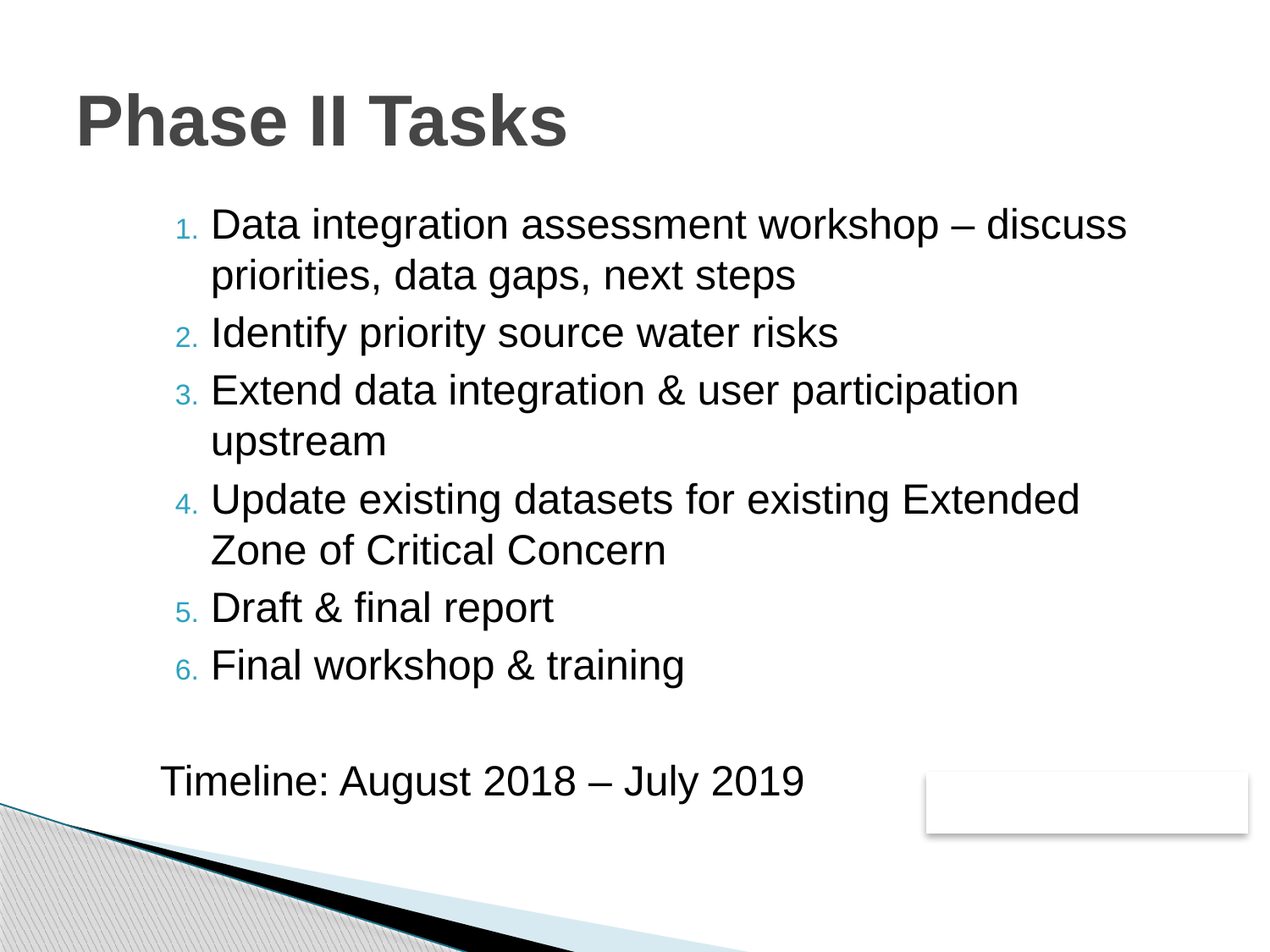

# Phase II Tasks
Data integration assessment workshop – discuss priorities, data gaps, next steps
Identify priority source water risks
Extend data integration & user participation upstream
Update existing datasets for existing Extended Zone of Critical Concern
Draft & final report
Final workshop & training

Timeline: August 2018 – July 2019